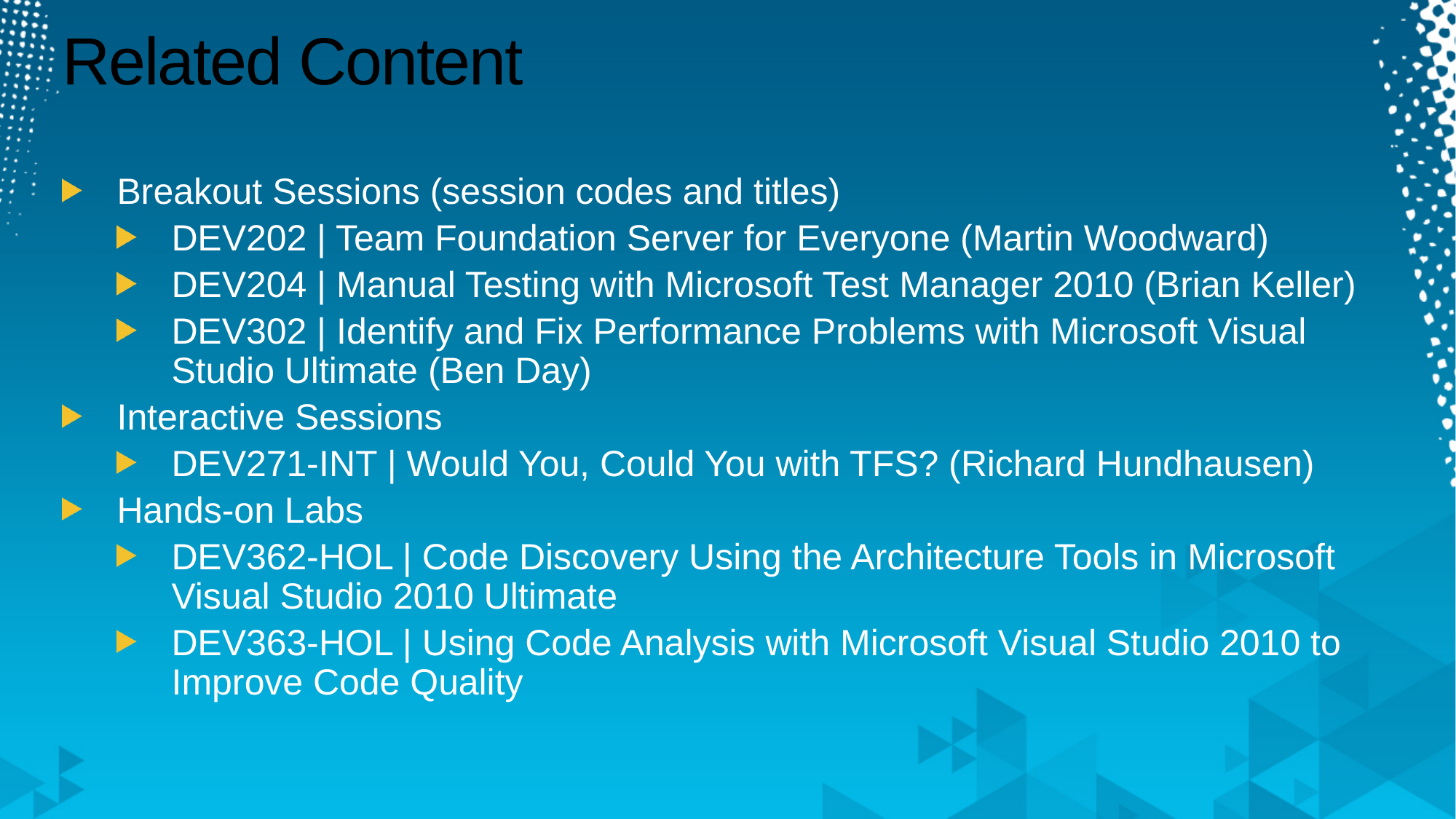

# Related Content
Breakout Sessions (session codes and titles)
DEV202 | Team Foundation Server for Everyone (Martin Woodward)
DEV204 | Manual Testing with Microsoft Test Manager 2010 (Brian Keller)
DEV302 | Identify and Fix Performance Problems with Microsoft Visual Studio Ultimate (Ben Day)
Interactive Sessions
DEV271-INT | Would You, Could You with TFS? (Richard Hundhausen)
Hands-on Labs
DEV362-HOL | Code Discovery Using the Architecture Tools in Microsoft Visual Studio 2010 Ultimate
DEV363-HOL | Using Code Analysis with Microsoft Visual Studio 2010 to Improve Code Quality